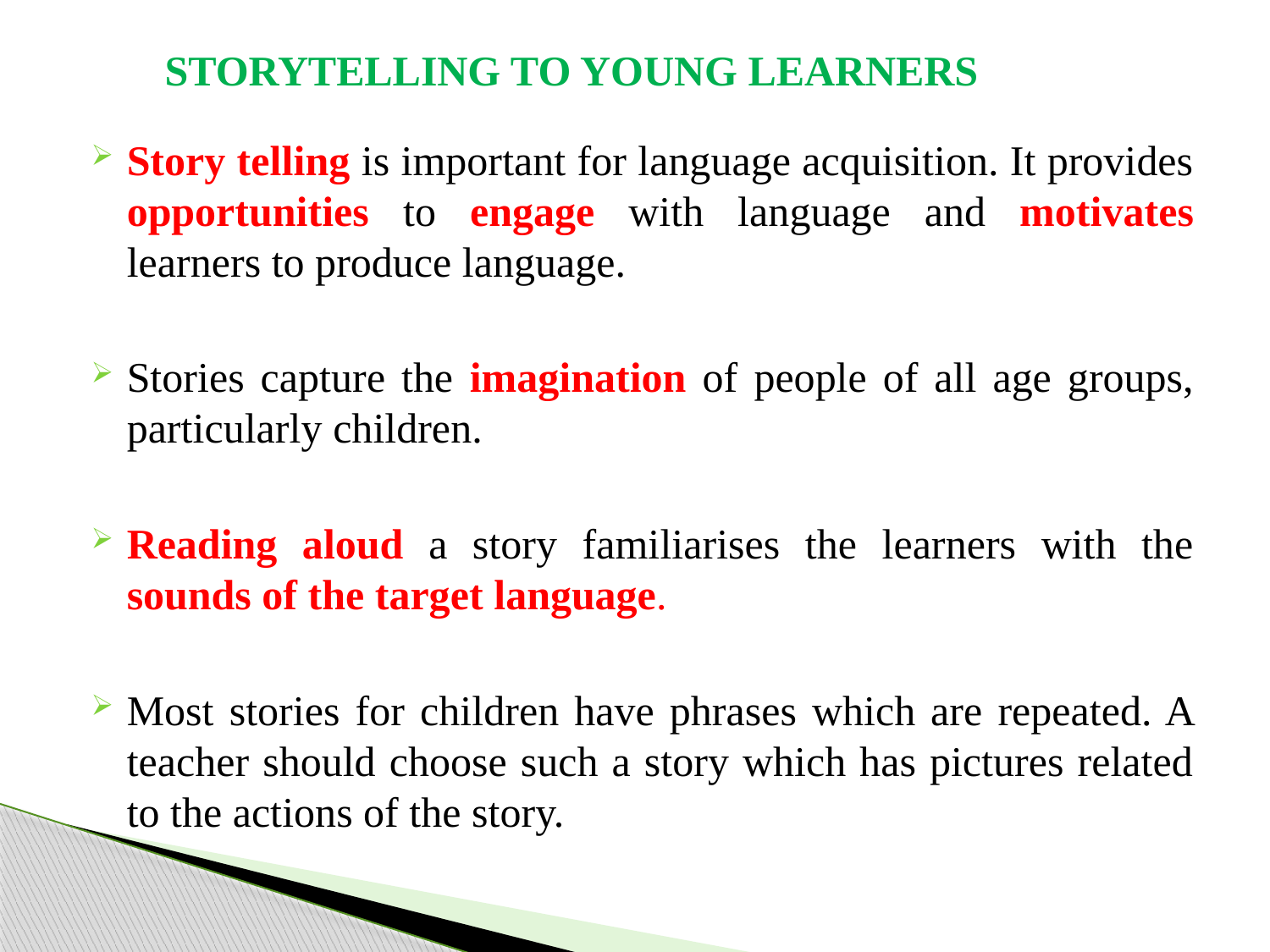

# STORYTELLING TO YOUNG LEARNERS
Story telling is important for language acquisition. It provides opportunities to engage with language and motivates learners to produce language.

Stories capture the imagination of people of all age groups, particularly children.

Reading aloud a story familiarises the learners with the sounds of the target language.

Most stories for children have phrases which are repeated. A teacher should choose such a story which has pictures related to the actions of the story.